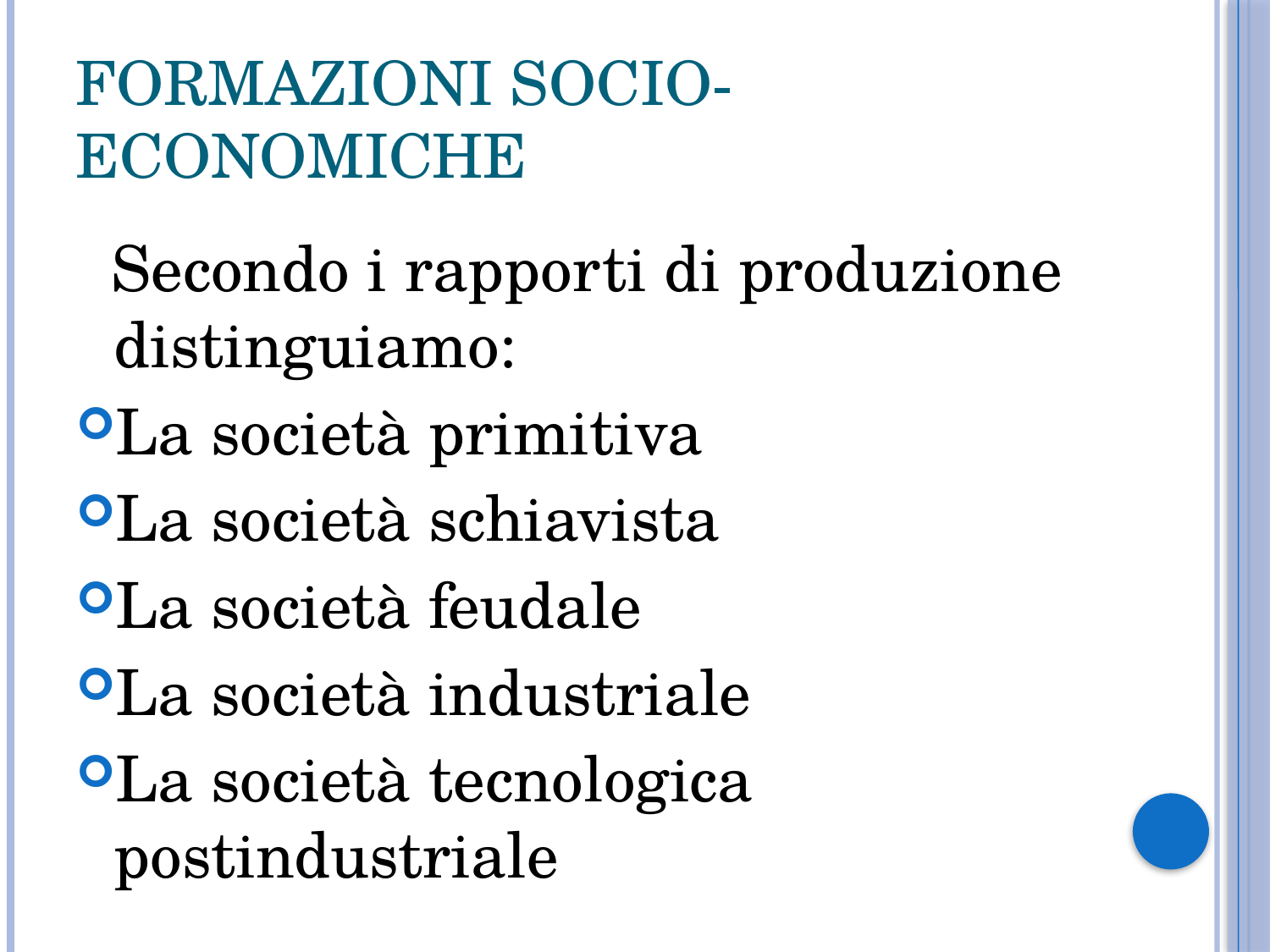

# Formazioni socio-economiche
  Secondo i rapporti di produzione distinguiamo:
La società primitiva
La società schiavista
La società feudale
La società industriale
La società tecnologica postindustriale